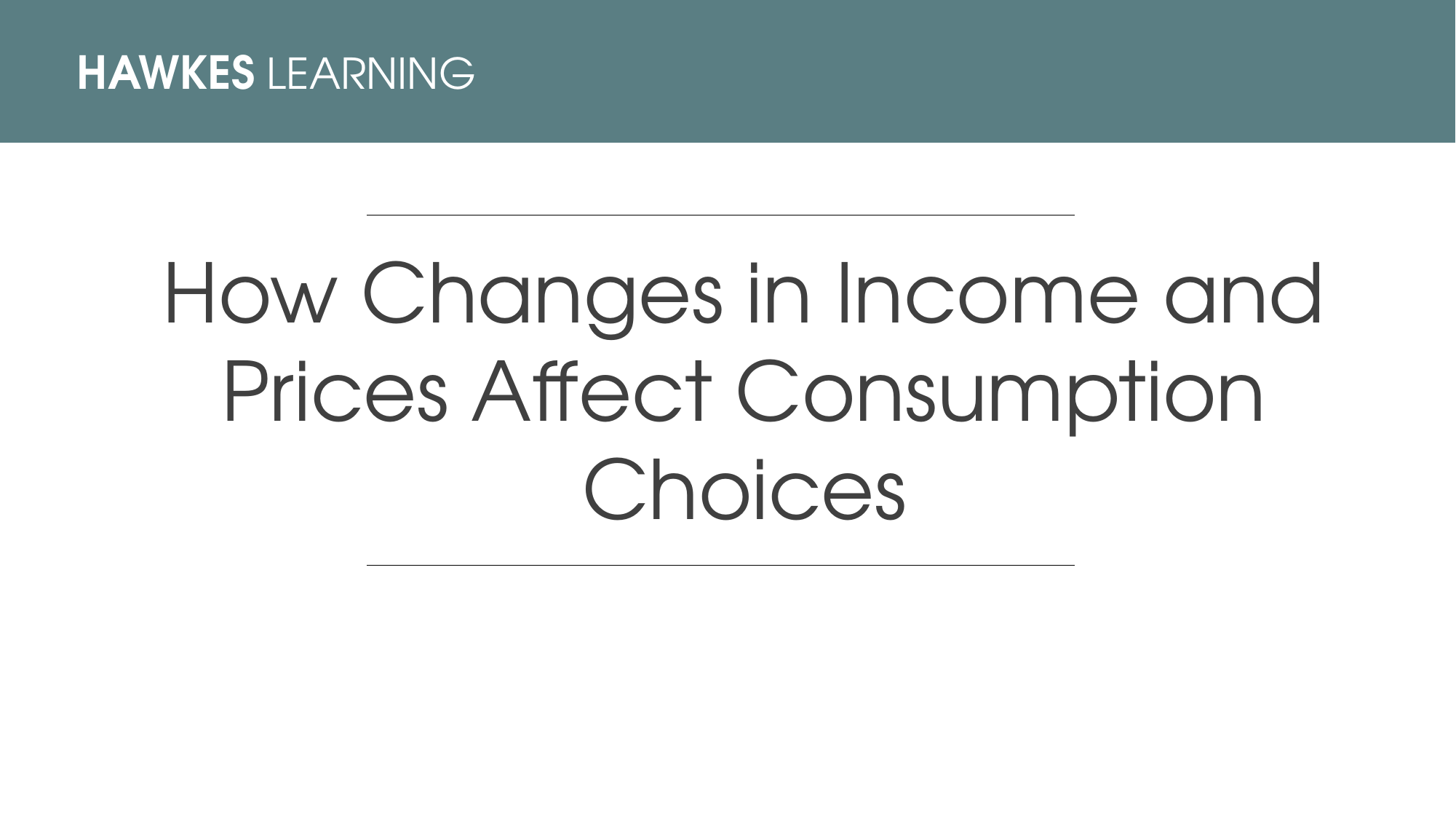

HAWKES LEARNING
How Changes in Income and Prices Affect Consumption Choices